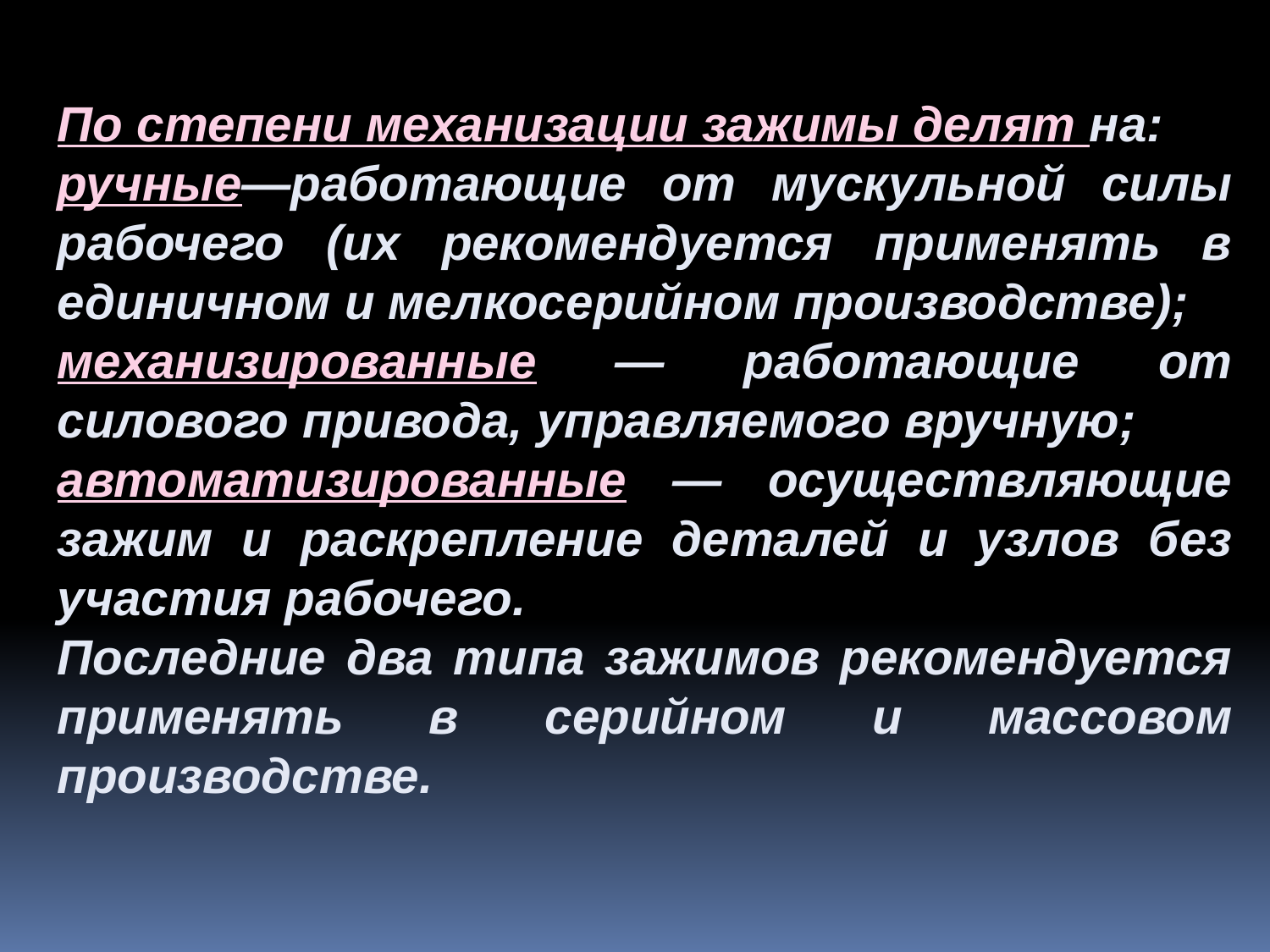

По степени механизации зажимы делят на:
ручные—работающие от мускульной силы рабочего (их рекомендуется применять в единичном и мелкосерийном производстве);
механизированные — работающие от силового привода, управляемого вручную;
автоматизированные — осуществляющие зажим и раскрепление деталей и узлов без участия рабочего.
Последние два типа зажимов рекомендуется применять в серийном и массовом производстве.